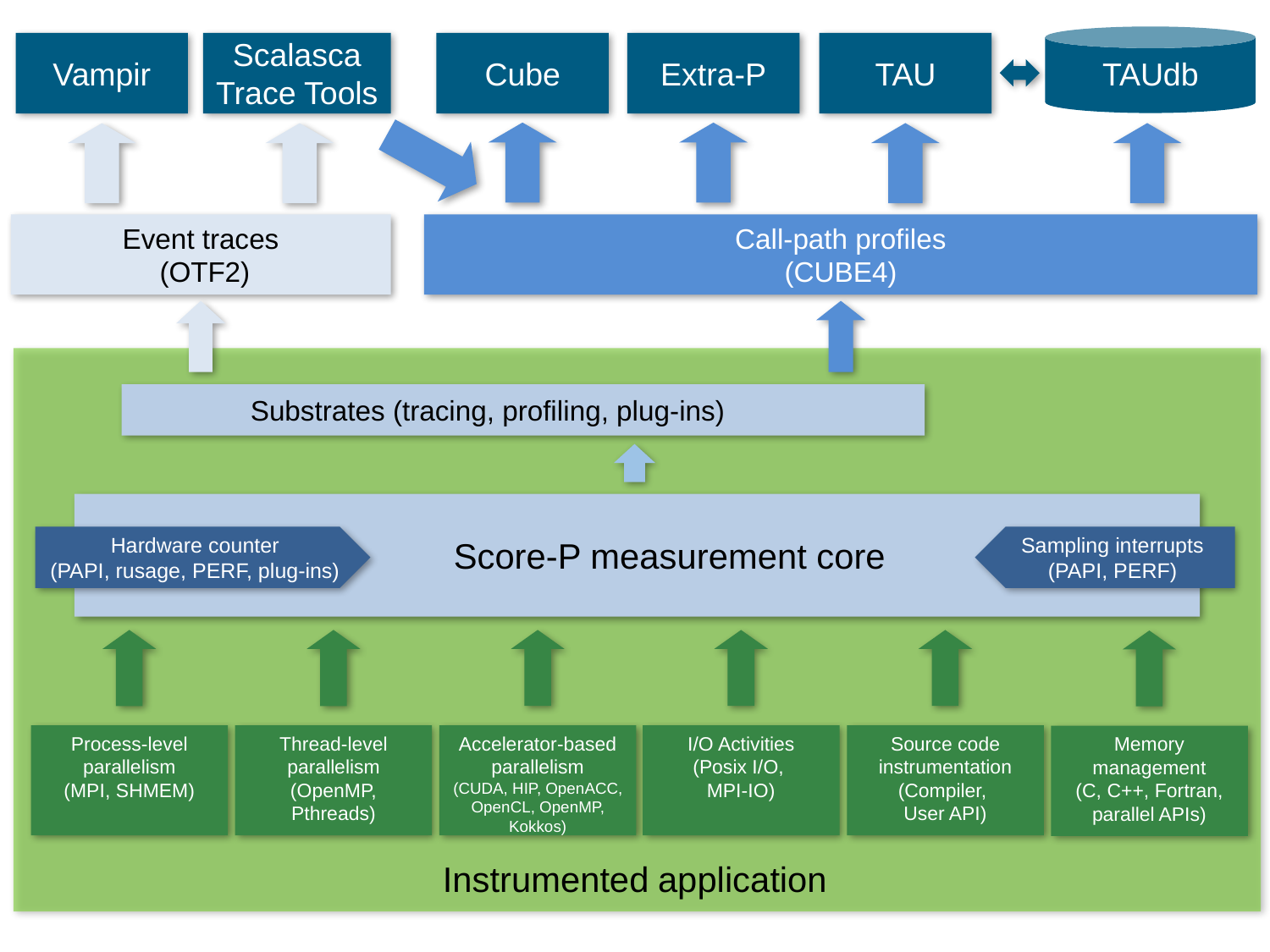

TAUdb
Vampir
Scalasca Trace Tools
Cube
Extra-P
TAU

Event traces
 (OTF2)
Call-path profiles
(CUBE4)

Substrates (tracing, profiling, plug-ins)

Hardware counter
(PAPI, rusage, PERF, plug-ins)
Sampling interrupts
(PAPI, PERF)
Score-P measurement core

Process-level parallelism
(MPI, SHMEM)
Thread-level parallelism
(OpenMP, Pthreads)
Accelerator-based parallelism
(CUDA, HIP, OpenACC, OpenCL, OpenMP, Kokkos)
I/O Activities
(Posix I/O,
MPI-IO)
Source code instrumentation
(Compiler,
User API)
Memory management
(C, C++, Fortran, parallel APIs)
Instrumented application